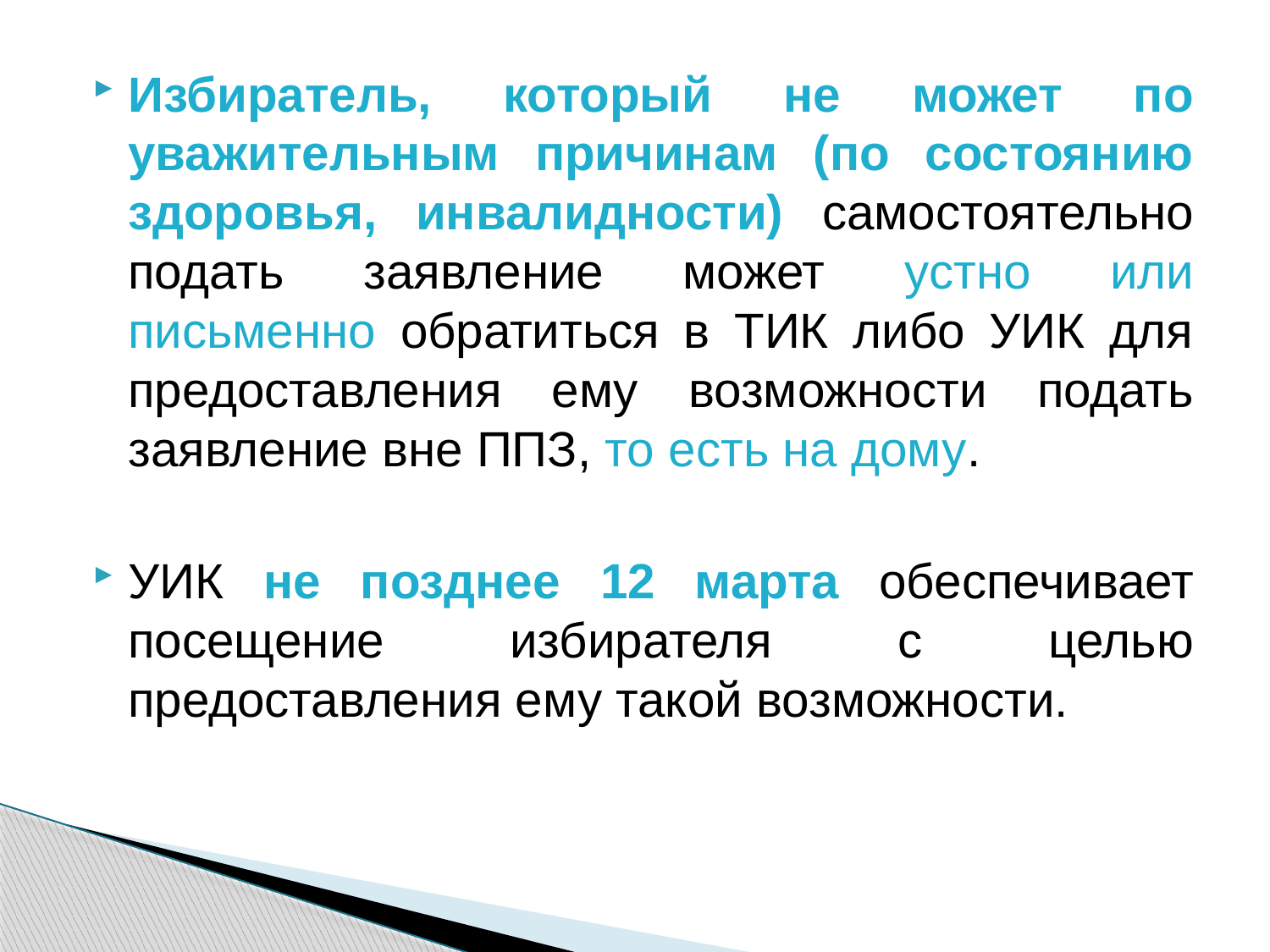

Избиратель, который не может по уважительным причинам (по состоянию здоровья, инвалидности) самостоятельно подать заявление может устно или письменно обратиться в ТИК либо УИК для предоставления ему возможности подать заявление вне ППЗ, то есть на дому.

УИК не позднее 12 марта обеспечивает посещение избирателя с целью предоставления ему такой возможности.